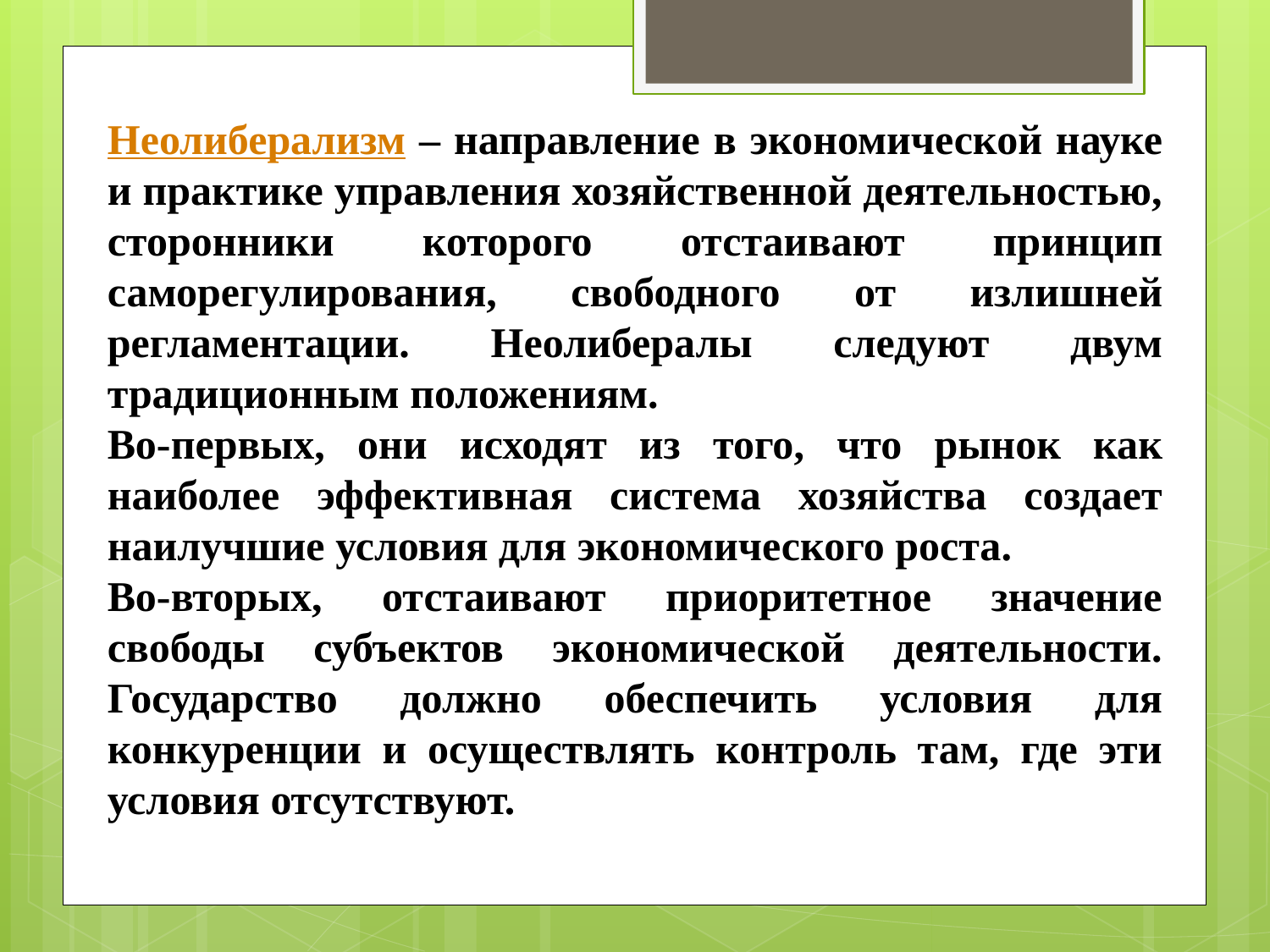

Неолиберализм – направление в экономической науке и практике управления хозяйственной деятельностью, сторонники которого отстаивают принцип саморегулирования, свободного от излишней регламентации. Неолибералы следуют двум традиционным положениям.
Во-первых, они исходят из того, что рынок как наиболее эффективная система хозяйства создает наилучшие условия для экономического роста.
Во-вторых, отстаивают приоритетное значение свободы субъектов экономической деятельности. Государство должно обеспечить условия для конкуренции и осуществлять контроль там, где эти условия отсутствуют.